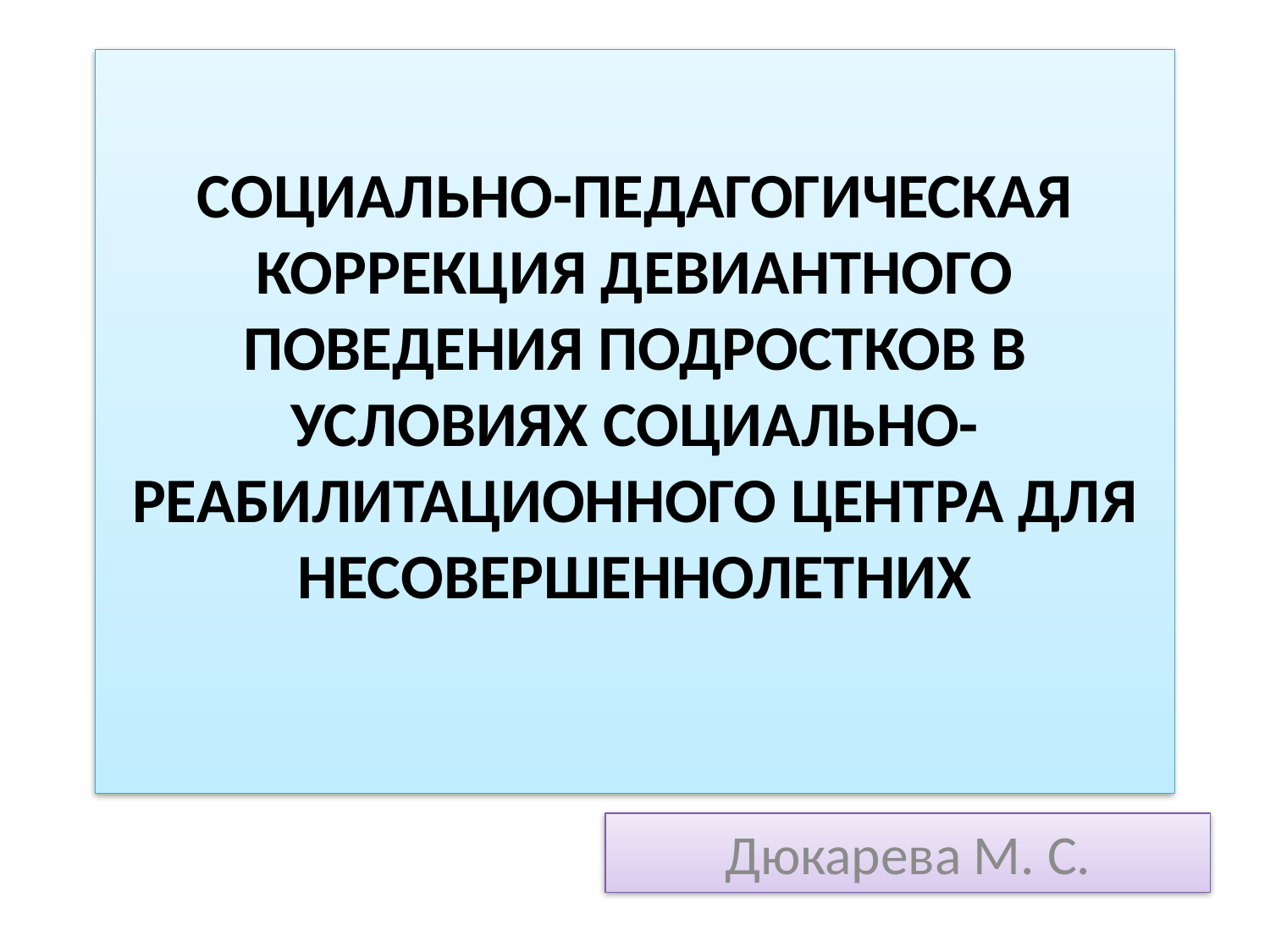

# Социально-педагогическая коррекция девиантного поведения подростков в условиях социально-реабилитационного центра для несовершеннолетних
Дюкарева М. С.